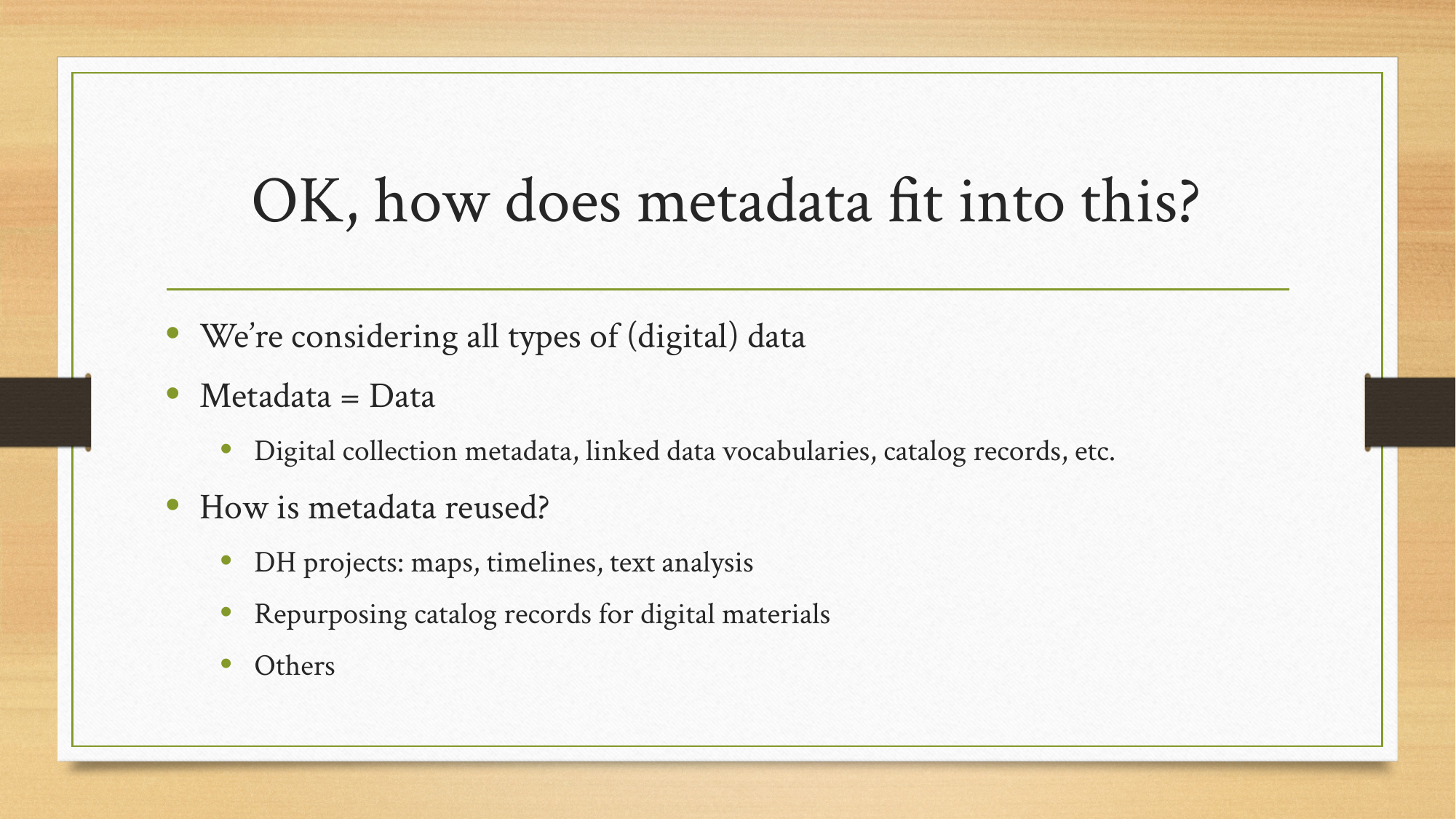

# OK, how does metadata fit into this?
We’re considering all types of (digital) data
Metadata = Data
Digital collection metadata, linked data vocabularies, catalog records, etc.
How is metadata reused?
DH projects: maps, timelines, text analysis
Repurposing catalog records for digital materials
Others